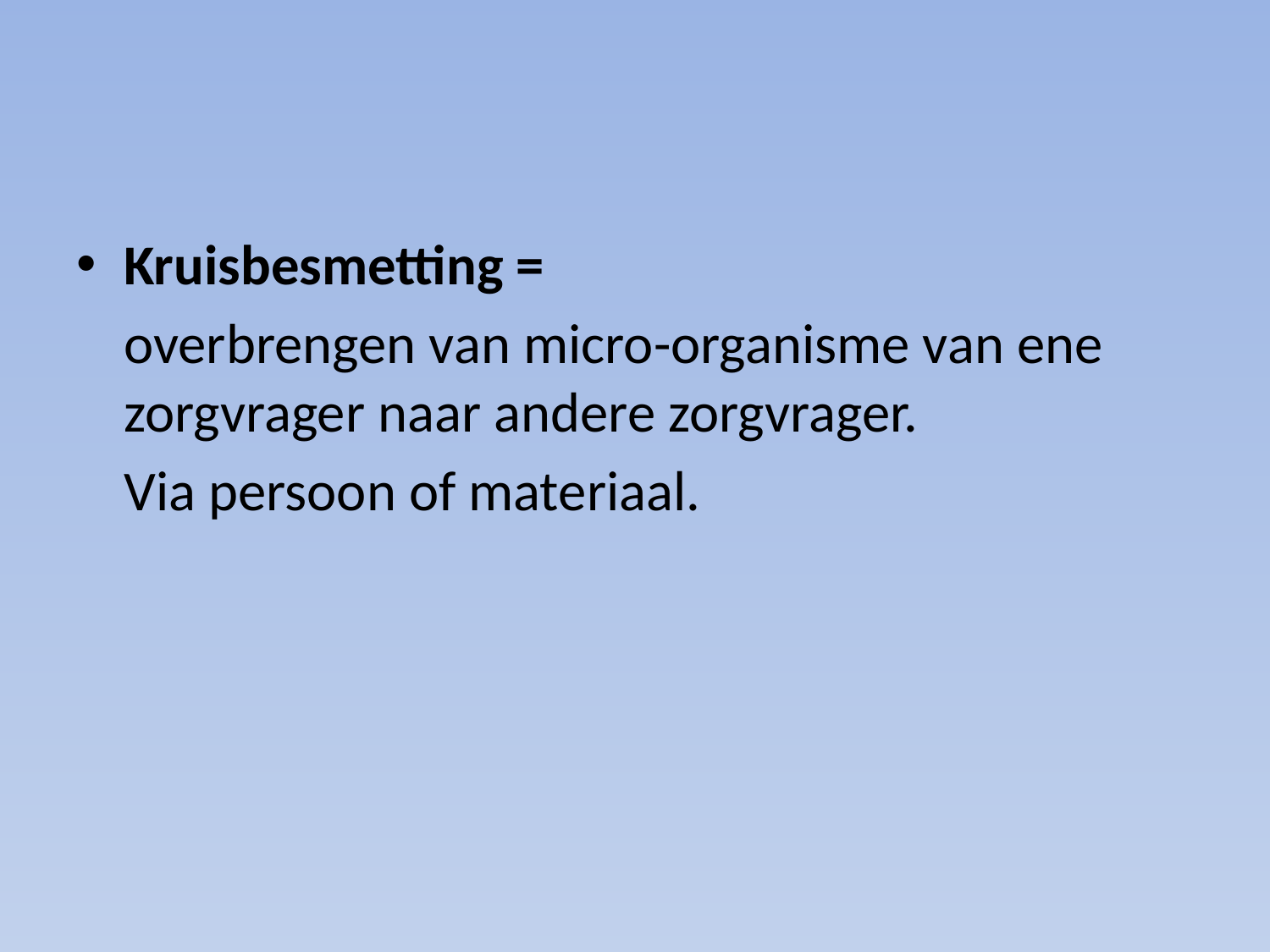

#
Kruisbesmetting =
	overbrengen van micro-organisme van ene zorgvrager naar andere zorgvrager.
	Via persoon of materiaal.